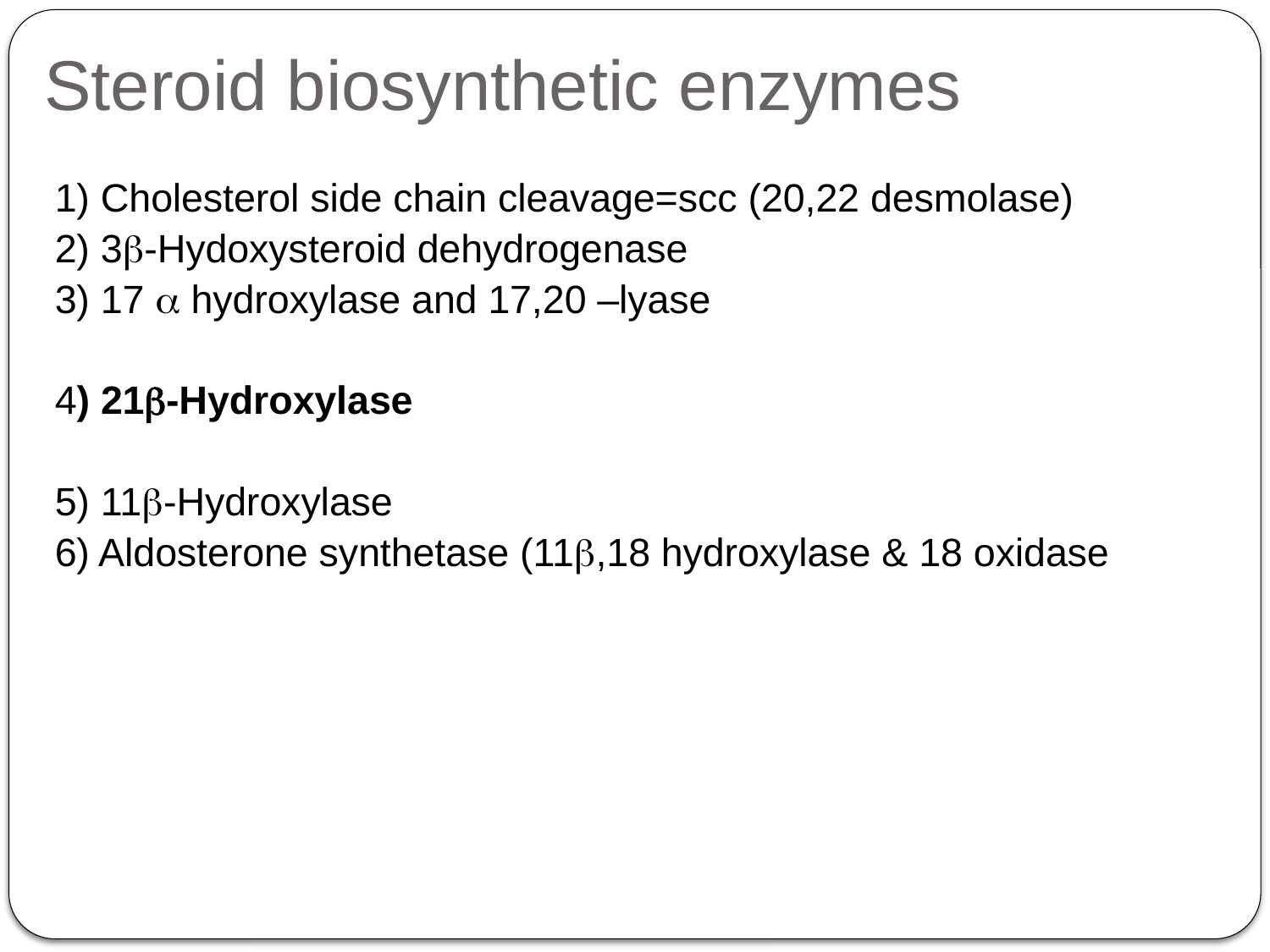

# Steroid biosynthetic enzymes

1) Cholesterol side chain cleavage=scc (20,22 desmolase)
2) 3β-Hydoxysteroid dehydrogenase
3) 17 α hydroxylase and 17,20 –lyase

4) 21β-Hydroxylase

5) 11β-Hydroxylase
6) Aldosterone synthetase (11β,18 hydroxylase & 18 oxidase